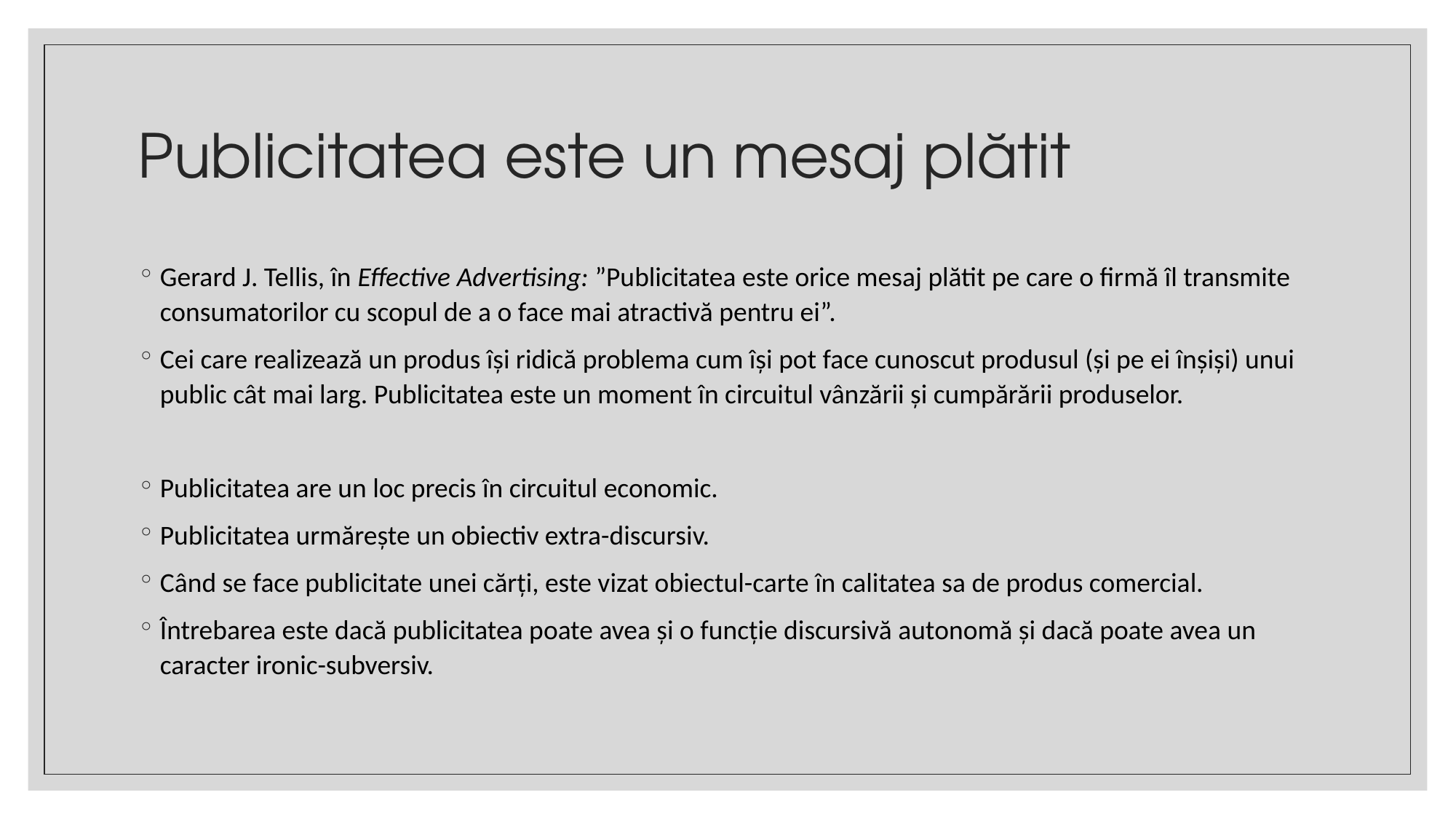

# Publicitatea este un mesaj plătit
Gerard J. Tellis, în Effective Advertising: ”Publicitatea este orice mesaj plătit pe care o firmă îl transmite consumatorilor cu scopul de a o face mai atractivă pentru ei”.
Cei care realizează un produs își ridică problema cum își pot face cunoscut produsul (și pe ei înșiși) unui public cât mai larg. Publicitatea este un moment în circuitul vânzării și cumpărării produselor.

Publicitatea are un loc precis în circuitul economic.
Publicitatea urmărește un obiectiv extra-discursiv.
Când se face publicitate unei cărți, este vizat obiectul-carte în calitatea sa de produs comercial.
Întrebarea este dacă publicitatea poate avea și o funcție discursivă autonomă și dacă poate avea un caracter ironic-subversiv.